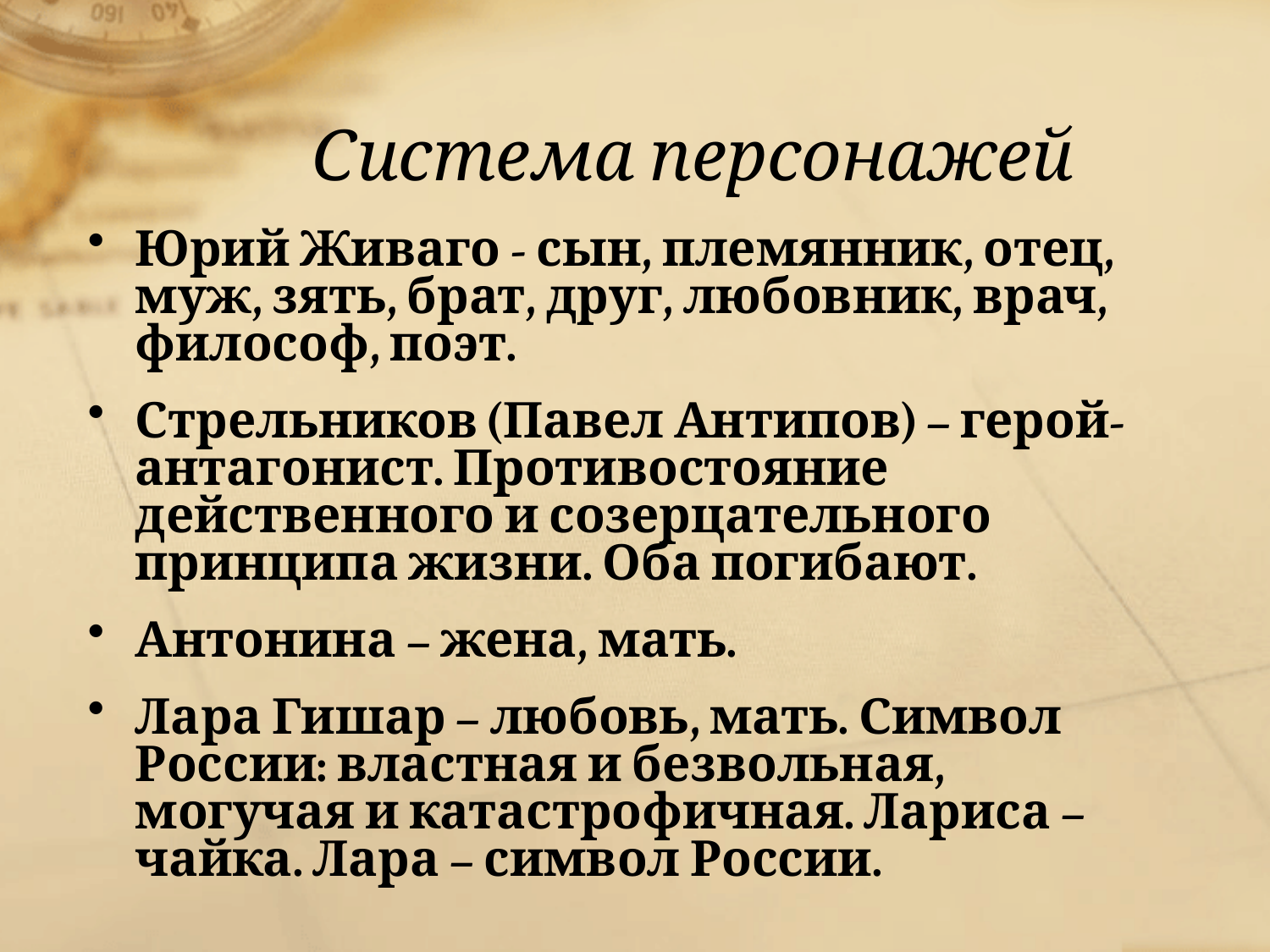

# Система персонажей
Юрий Живаго - сын, племянник, отец, муж, зять, брат, друг, любовник, врач, философ, поэт.
Стрельников (Павел Антипов) – герой-антагонист. Противостояние действенного и созерцательного принципа жизни. Оба погибают.
Антонина – жена, мать.
Лара Гишар – любовь, мать. Символ России: властная и безвольная, могучая и катастрофичная. Лариса – чайка. Лара – символ России.